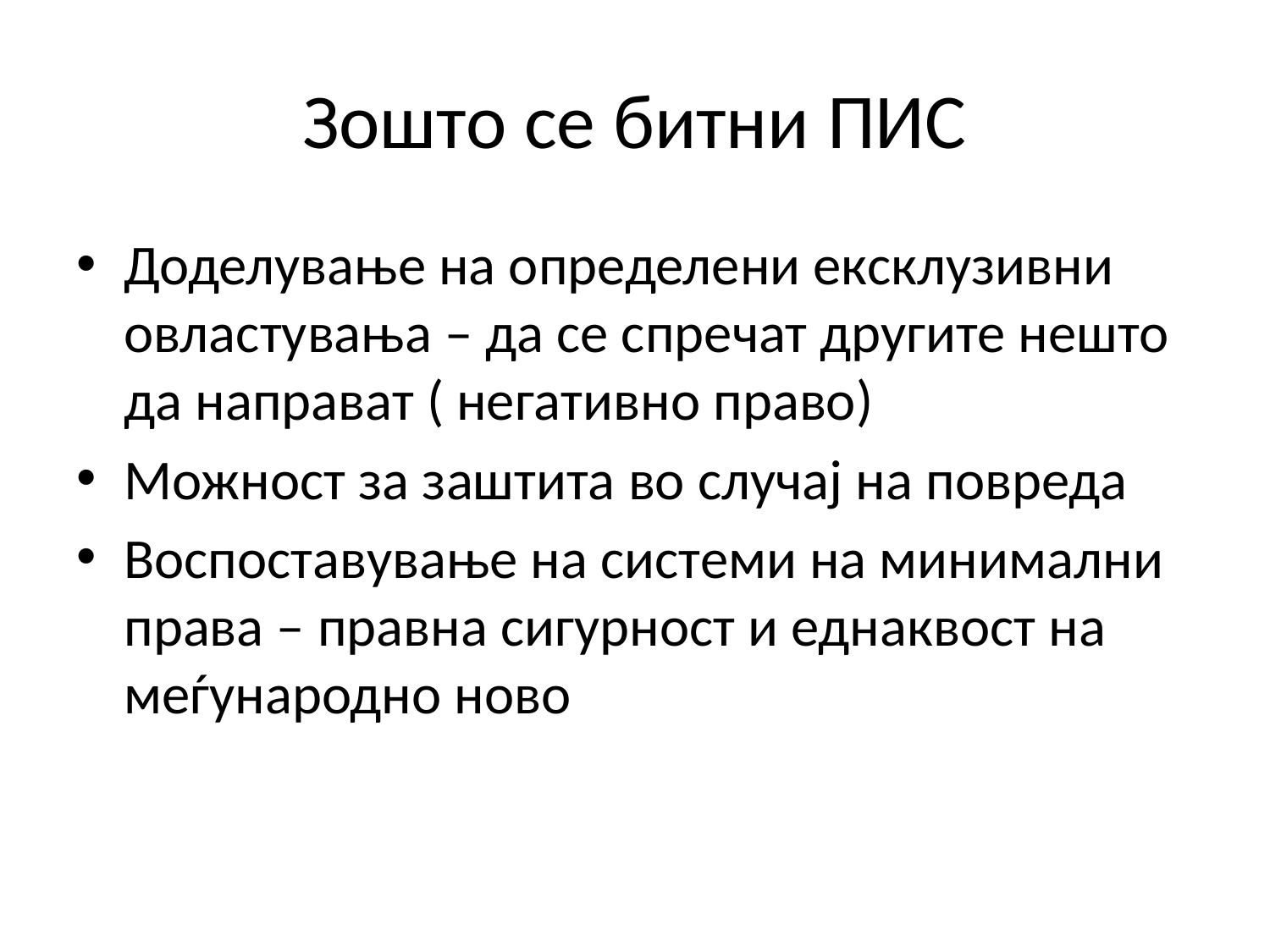

# Зошто се битни ПИС
Доделување на определени ексклузивни овластувања – да се спречат другите нешто да направат ( негативно право)
Можност за заштита во случај на повреда
Воспоставување на системи на минимални права – правна сигурност и еднаквост на меѓународно ново